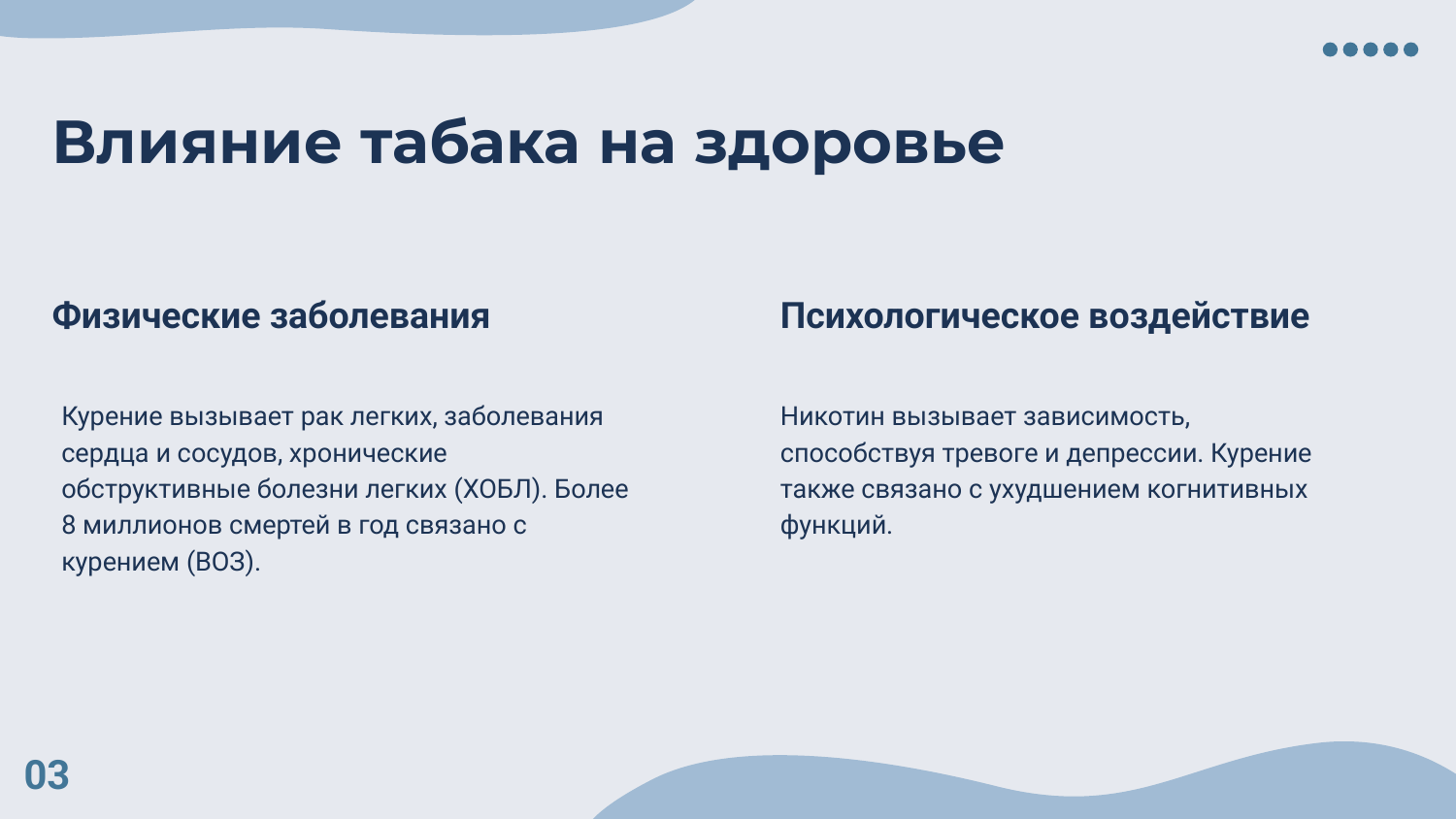

# Влияние табака на здоровье

Физические заболевания

Психологическое воздействие

Курение вызывает рак легких, заболевания сердца и сосудов, хронические обструктивные болезни легких (ХОБЛ). Более 8 миллионов смертей в год связано с курением (ВОЗ).

Никотин вызывает зависимость, способствуя тревоге и депрессии. Курение также связано с ухудшением когнитивных функций.

03